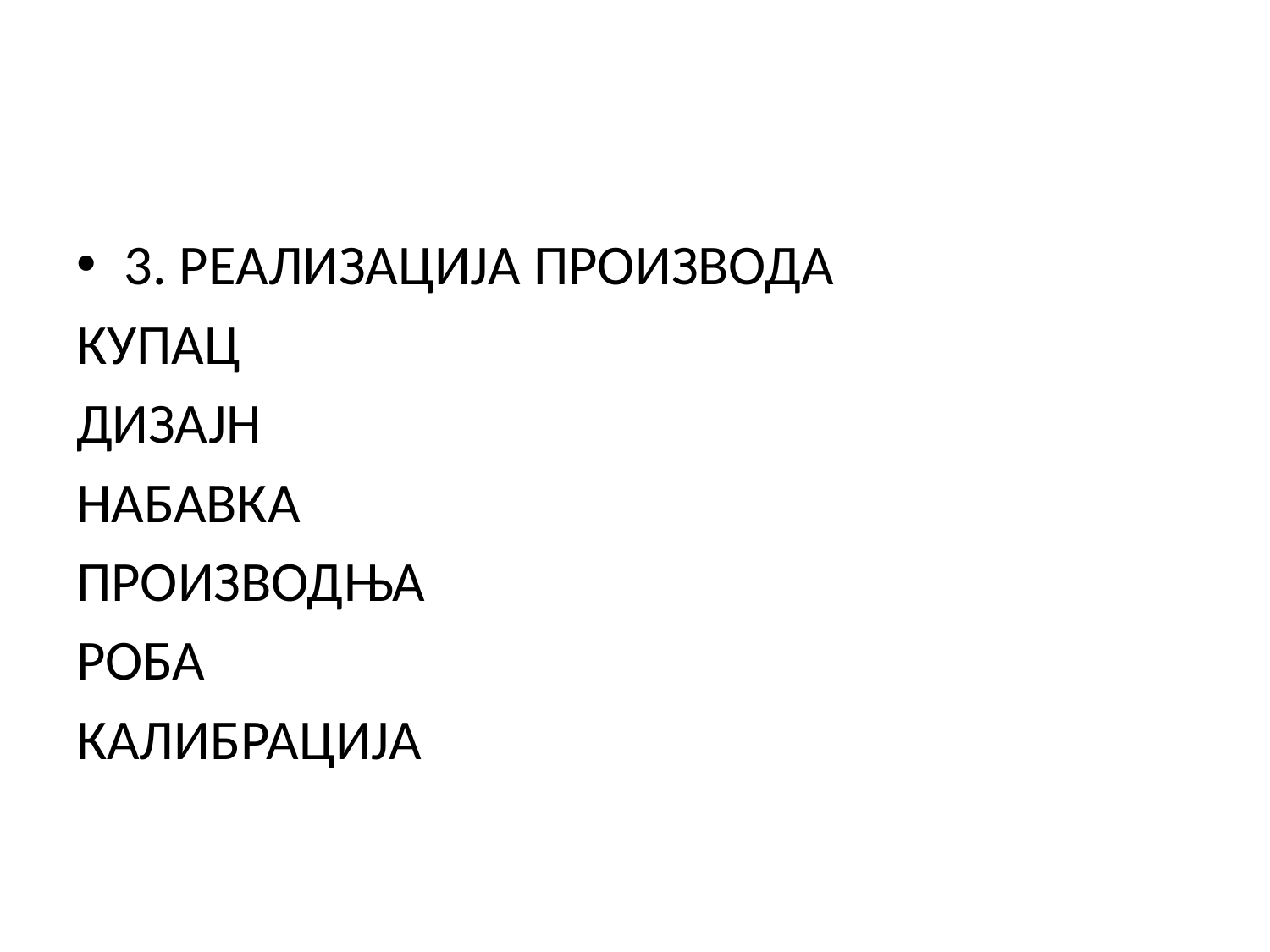

3. РЕАЛИЗАЦИЈА ПРОИЗВОДА
КУПАЦ
ДИЗАЈН
НАБАВКА
ПРОИЗВОДЊА
РОБА
КАЛИБРАЦИЈА